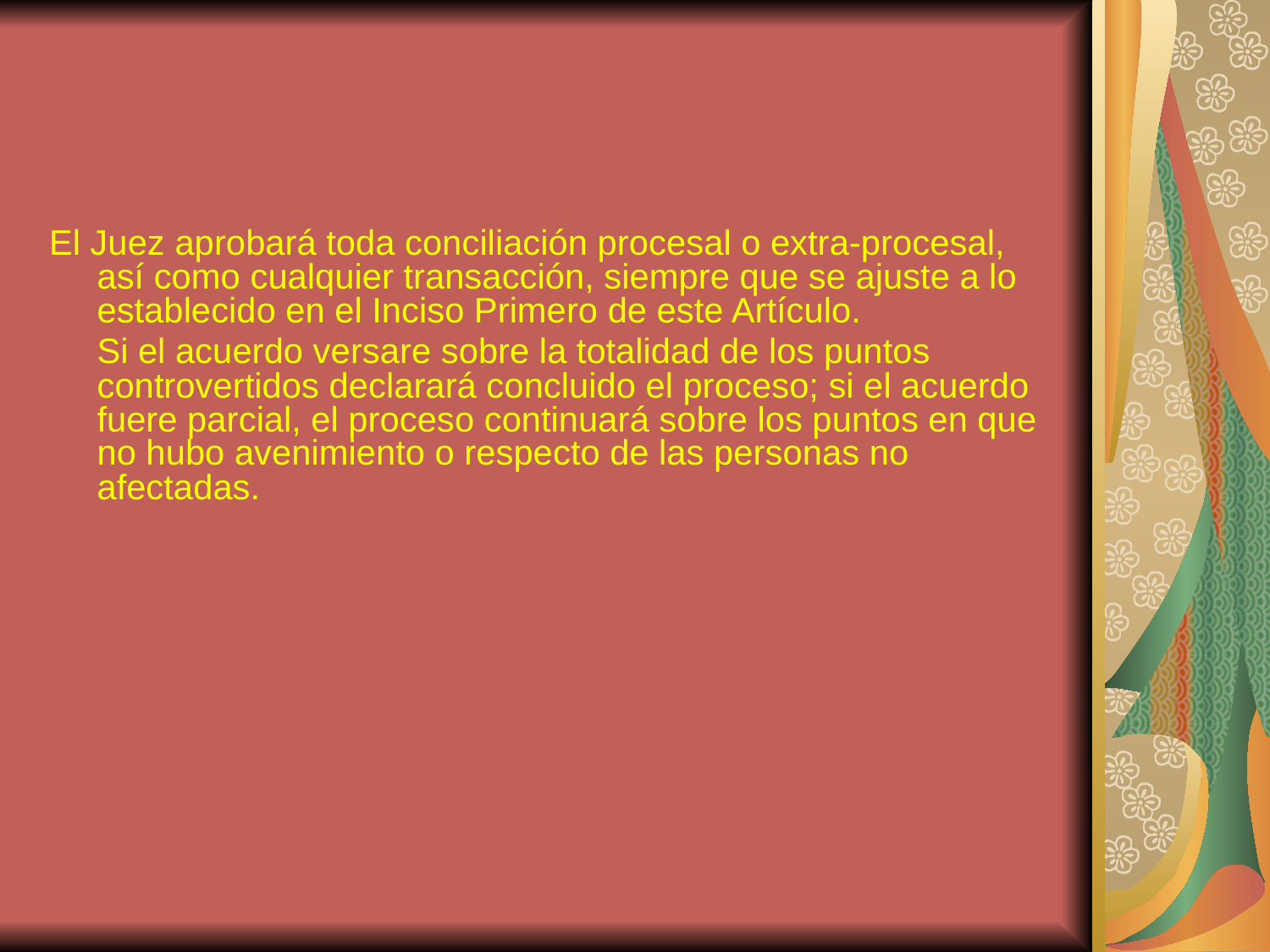

#
El Juez aprobará toda conciliación procesal o extra-procesal, así como cualquier transacción, siempre que se ajuste a lo establecido en el Inciso Primero de este Artículo.
	Si el acuerdo versare sobre la totalidad de los puntos controvertidos declarará concluido el proceso; si el acuerdo fuere parcial, el proceso continuará sobre los puntos en que no hubo avenimiento o respecto de las personas no afectadas.